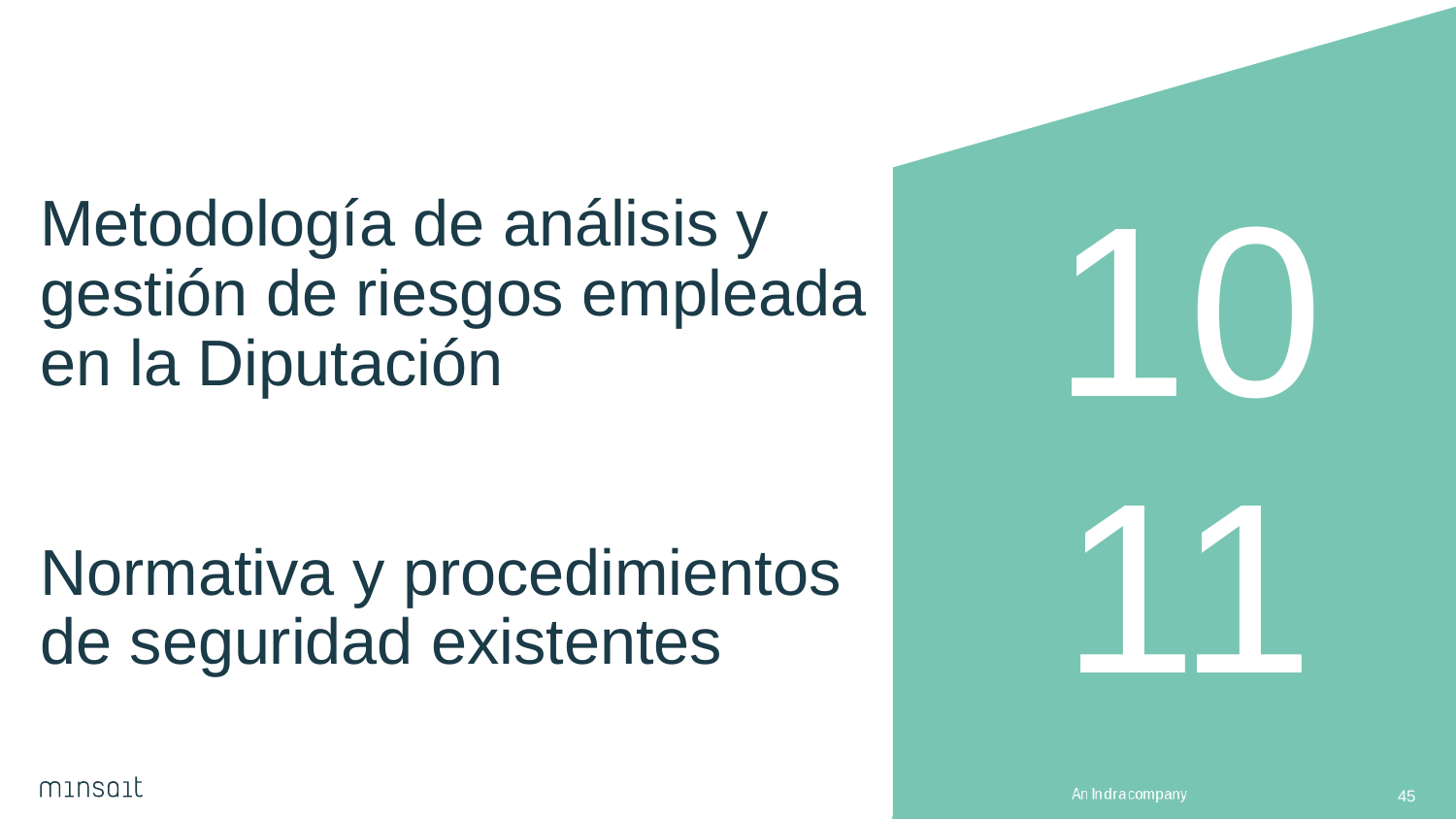

10
11
# Metodología de análisis y gestión de riesgos empleada en la Diputación Normativa y procedimientos de seguridad existentes